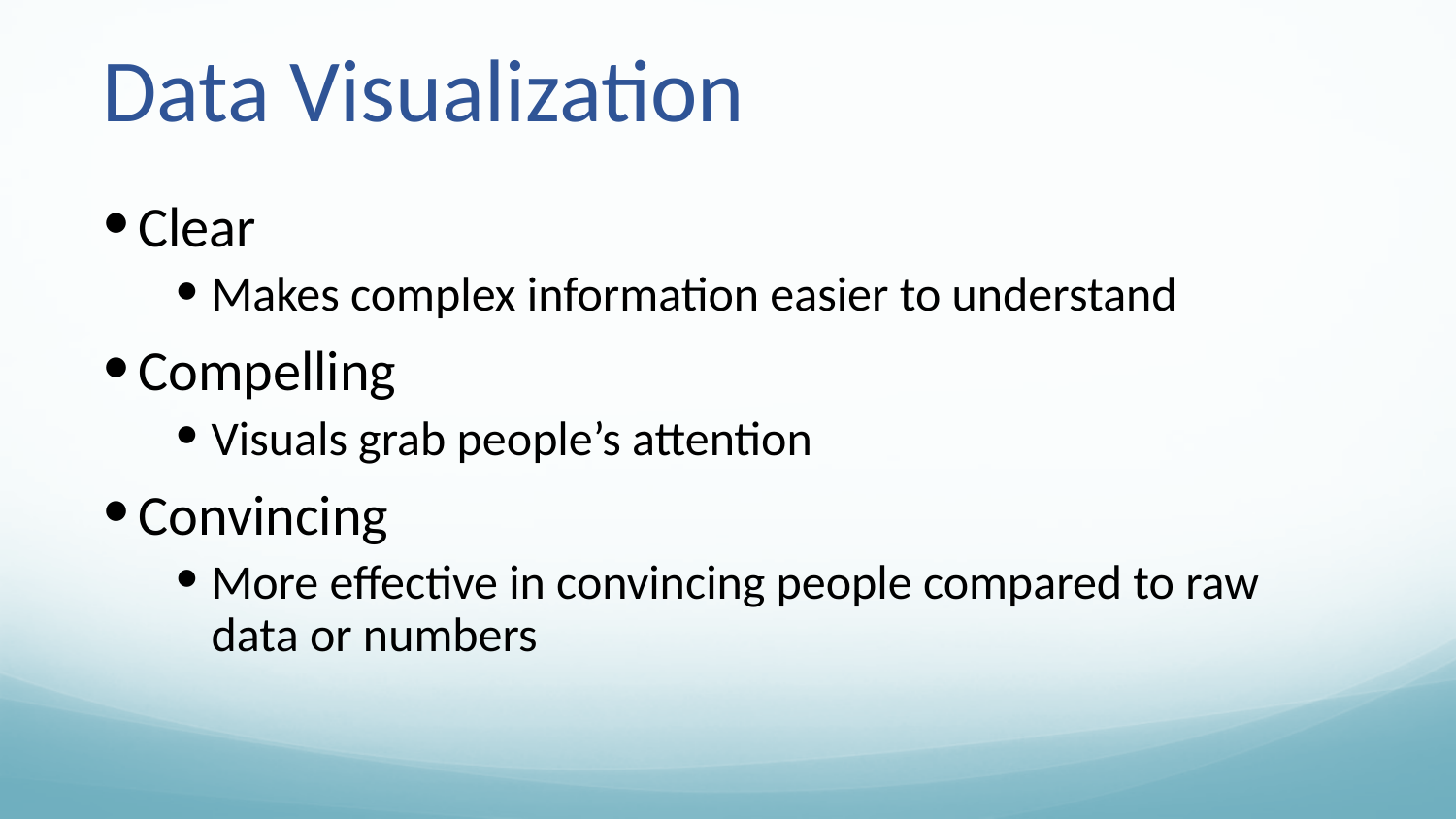

# Data Visualization
Clear
Makes complex information easier to understand
Compelling
Visuals grab people’s attention
Convincing
More effective in convincing people compared to raw data or numbers